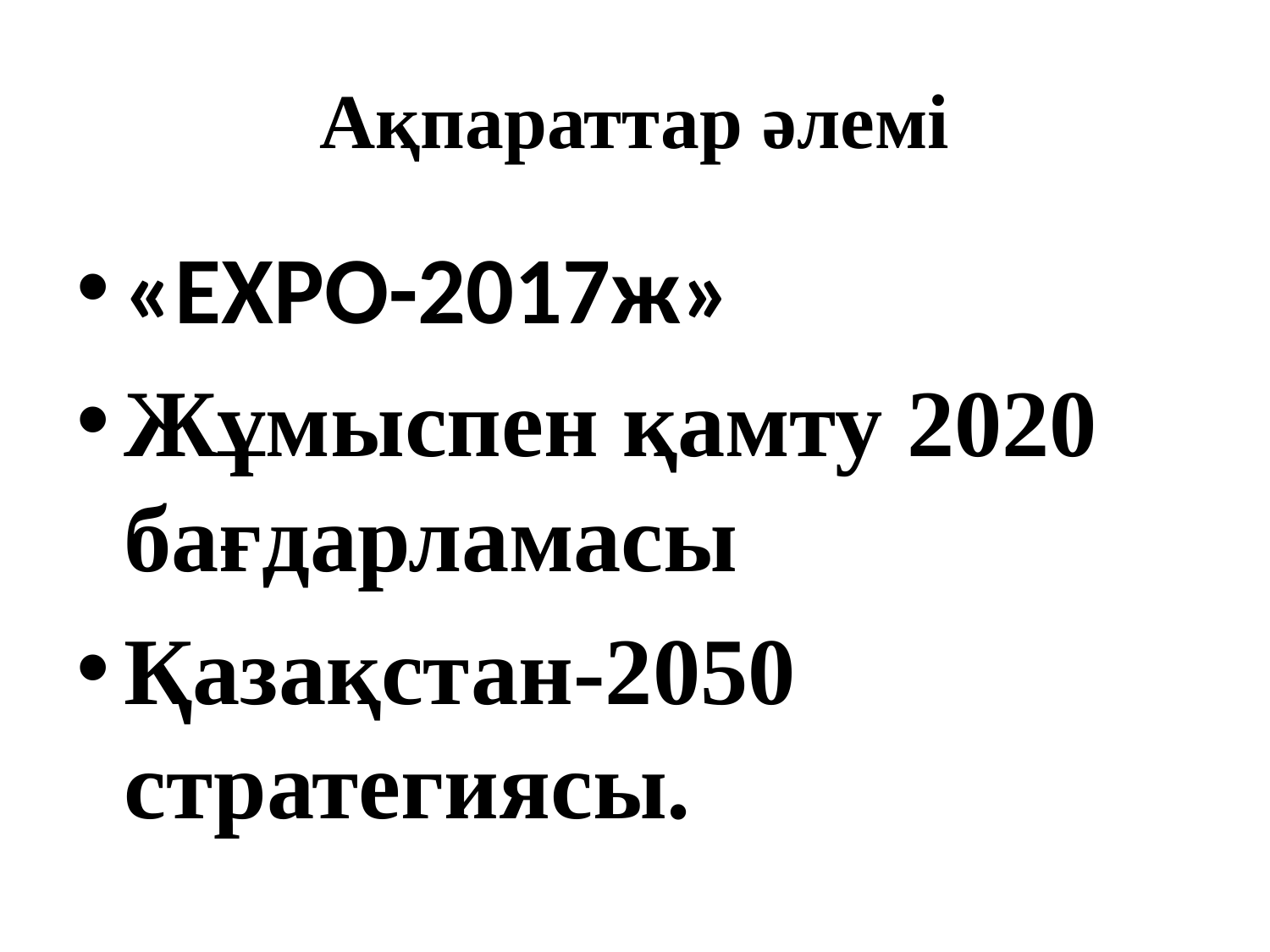

# Ақпараттар әлемі
«ЕХРО-2017ж»
Жұмыспен қамту 2020 бағдарламасы
Қазақстан-2050 стратегиясы.